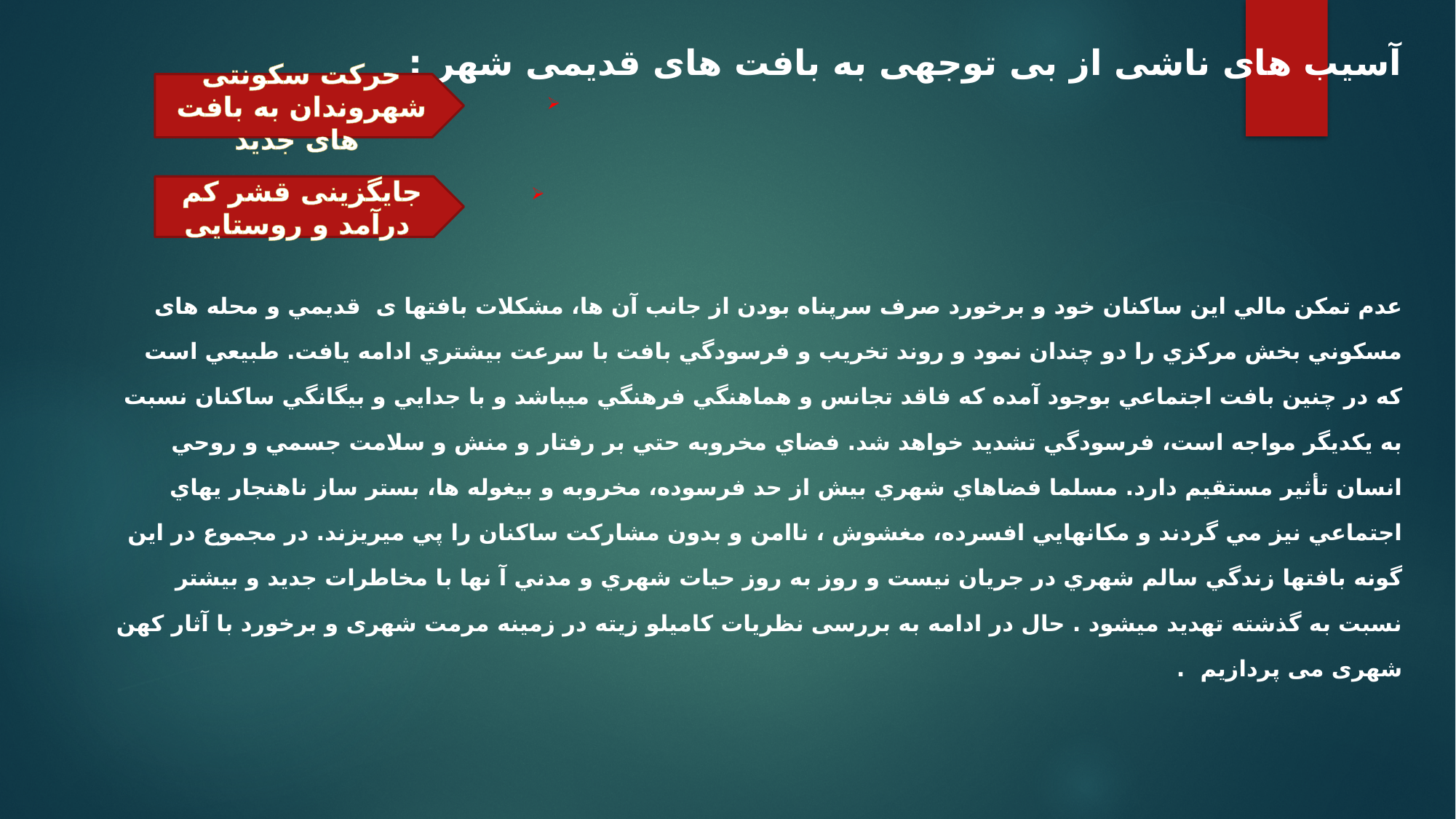

آسیب های ناشی از بی توجهی به بافت های قدیمی شهر :

عدم تمكن مالي اين ساكنان خود و برخورد صرف سرپناه بودن از جانب آن ها، مشكلات بافتها ی  قديمي و محله های مسكوني بخش مركزي را دو چندان نمود و روند تخريب و فرسودگي بافت با سرعت بيشتري ادامه يافت. طبيعي است كه در چنين بافت اجتماعي بوجود آمده كه فاقد تجانس و هماهنگي فرهنگي ميباشد و با جدايي و بيگانگي ساكنان نسبت به يكديگر مواجه است، فرسودگي تشديد خواهد شد. فضاي مخروبه حتي بر رفتار و منش و سلامت جسمي و روحي انسان تأثير مستقيم دارد. مسلما فضاهاي شهري بيش از حد فرسوده، مخروبه و بيغوله ها، بستر ساز ناهنجار يهاي اجتماعي نيز مي گردند و مكانهايي افسرده، مغشوش ، ناامن و بدون مشاركت ساكنان را پي ميريزند. در مجموع در اين گونه بافتها زندگي سالم شهري در جريان نيست و روز به روز حيات شهري و مدني آ نها با مخاطرات جديد و بيشتر نسبت به گذشته تهديد ميشود . حال در ادامه به بررسی نظریات کامیلو زیته در زمینه مرمت شهری و برخورد با آثار کهن شهری می پردازیم  .

حرکت سکونتی شهروندان به بافت های جدید
جایگزینی قشر کم درآمد و روستایی